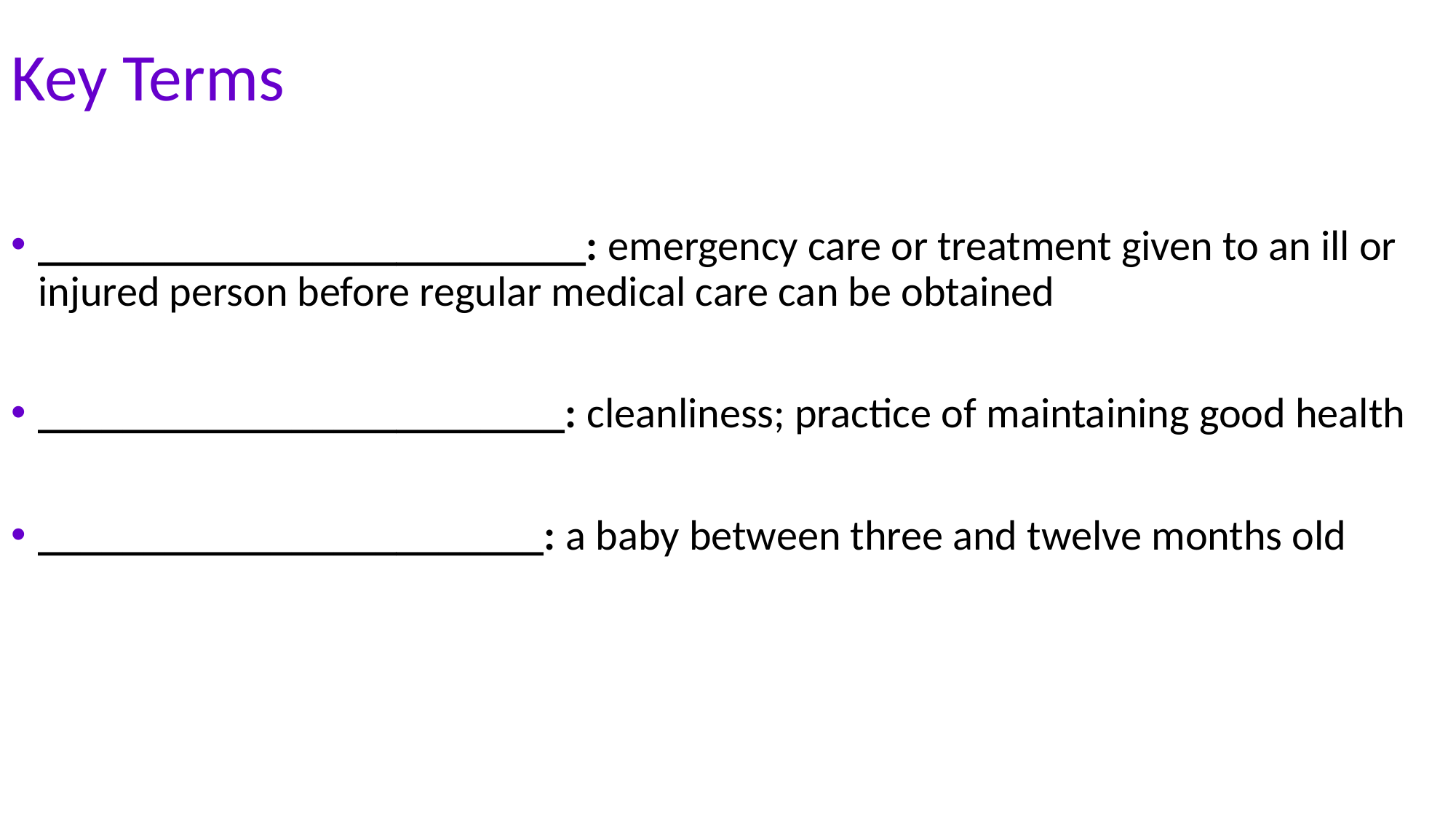

# Key Terms
__________________________: emergency care or treatment given to an ill or injured person before regular medical care can be obtained

_________________________: cleanliness; practice of maintaining good health

________________________: a baby between three and twelve months old